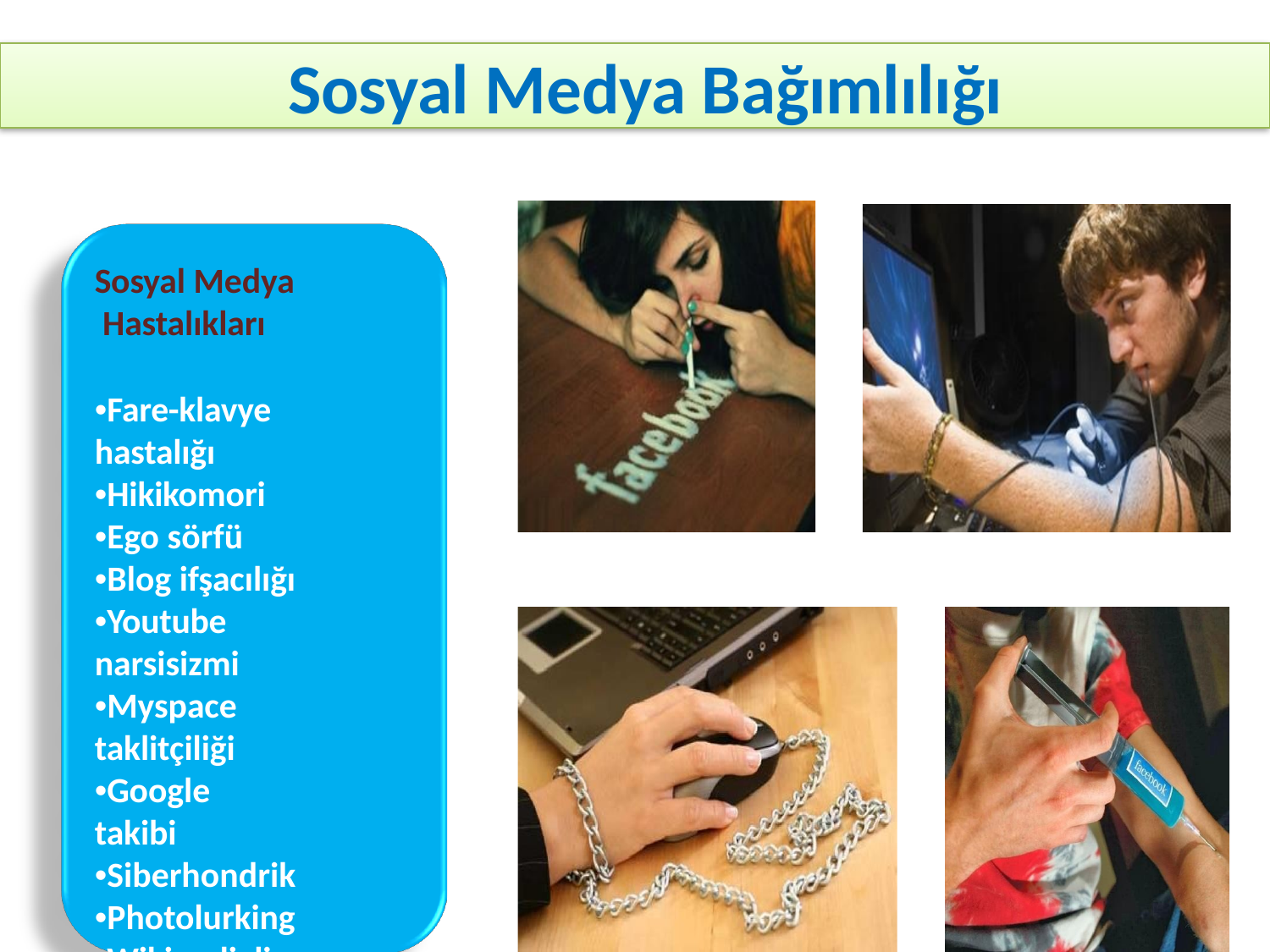

Sosyal Medya Bağımlılığı

Sosyal Medya  Hastalıkları

•Fare-klavye hastalığı
•Hikikomori
•Ego sörfü
•Blog ifşacılığı
•Youtube narsisizmi
•Myspace taklitçiliği
•Google takibi
•Siberhondrik
•Photolurking
•Wikipedializm
•Crackberry
•Cheesepodding